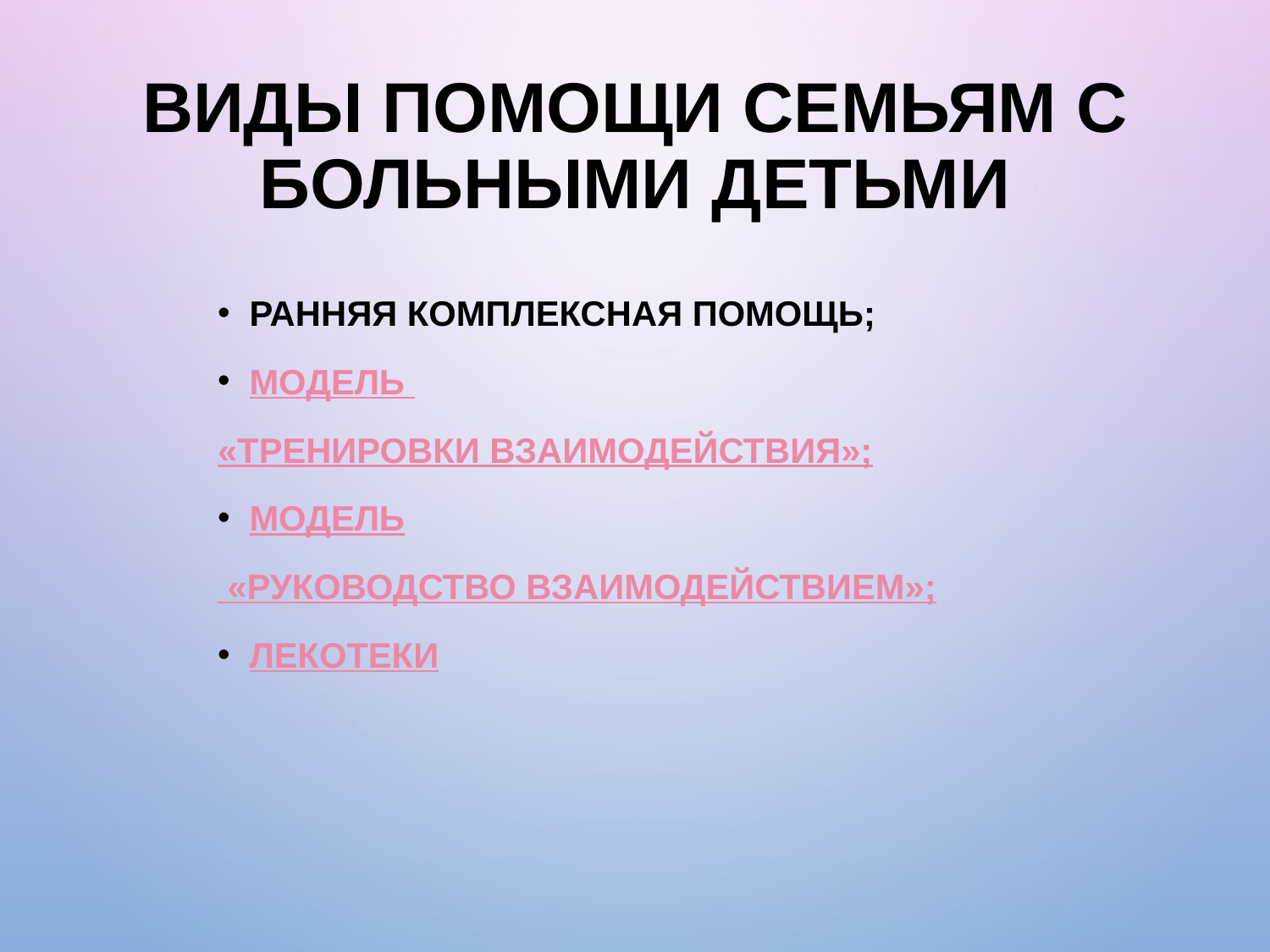

# Виды помощи семьям с больными детьми
Ранняя комплексная помощь;
Модель
«Тренировки взаимодействия»;
Модель
 «Руководство взаимодействием»;
Лекотеки